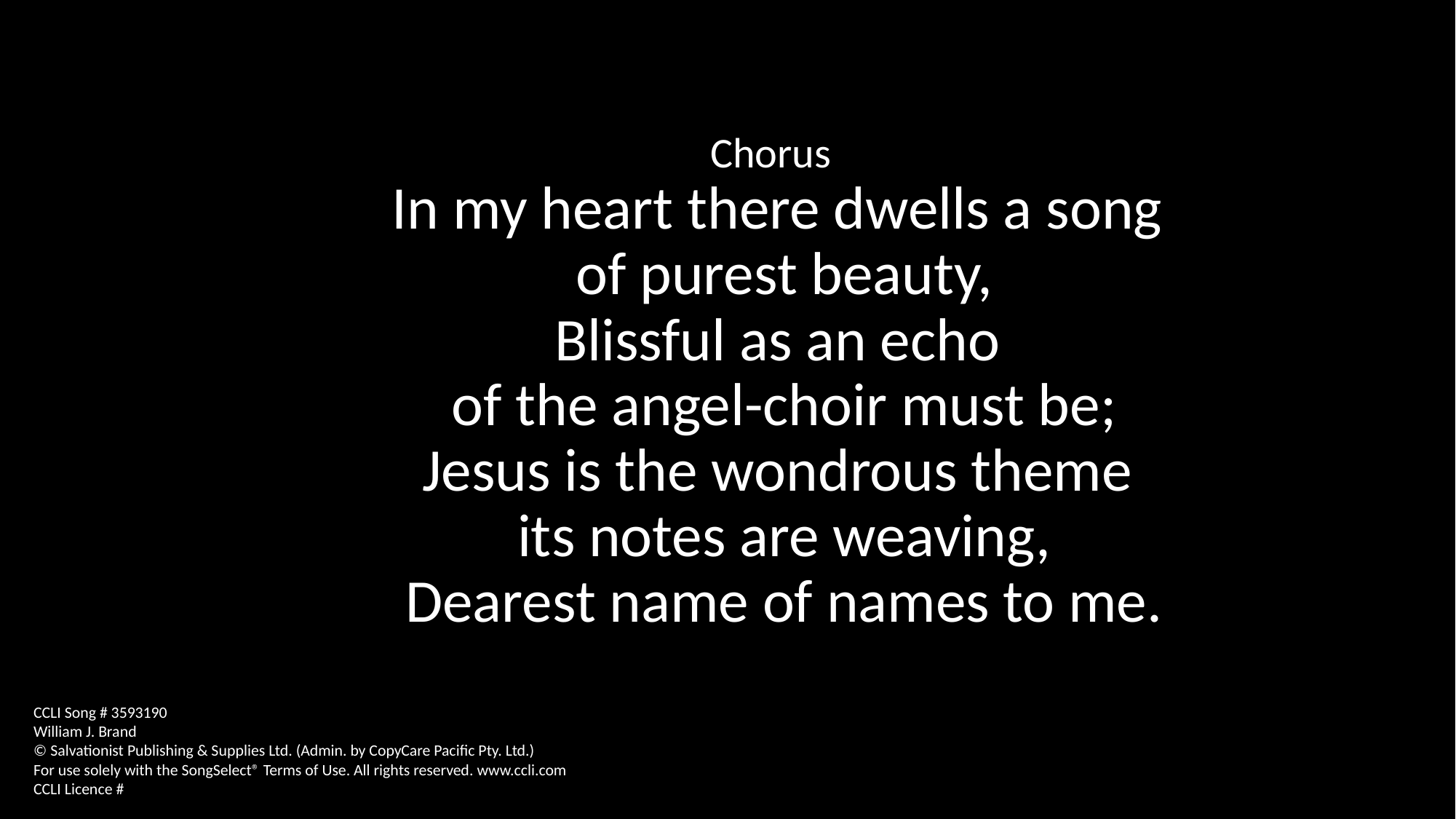

Chorus
In my heart there dwells a song
of purest beauty,
Blissful as an echo
of the angel-choir must be;
Jesus is the wondrous theme
its notes are weaving,
Dearest name of names to me.

CCLI Song # 3593190
William J. Brand
© Salvationist Publishing & Supplies Ltd. (Admin. by CopyCare Pacific Pty. Ltd.)
For use solely with the SongSelect® Terms of Use. All rights reserved. www.ccli.com
CCLI Licence #